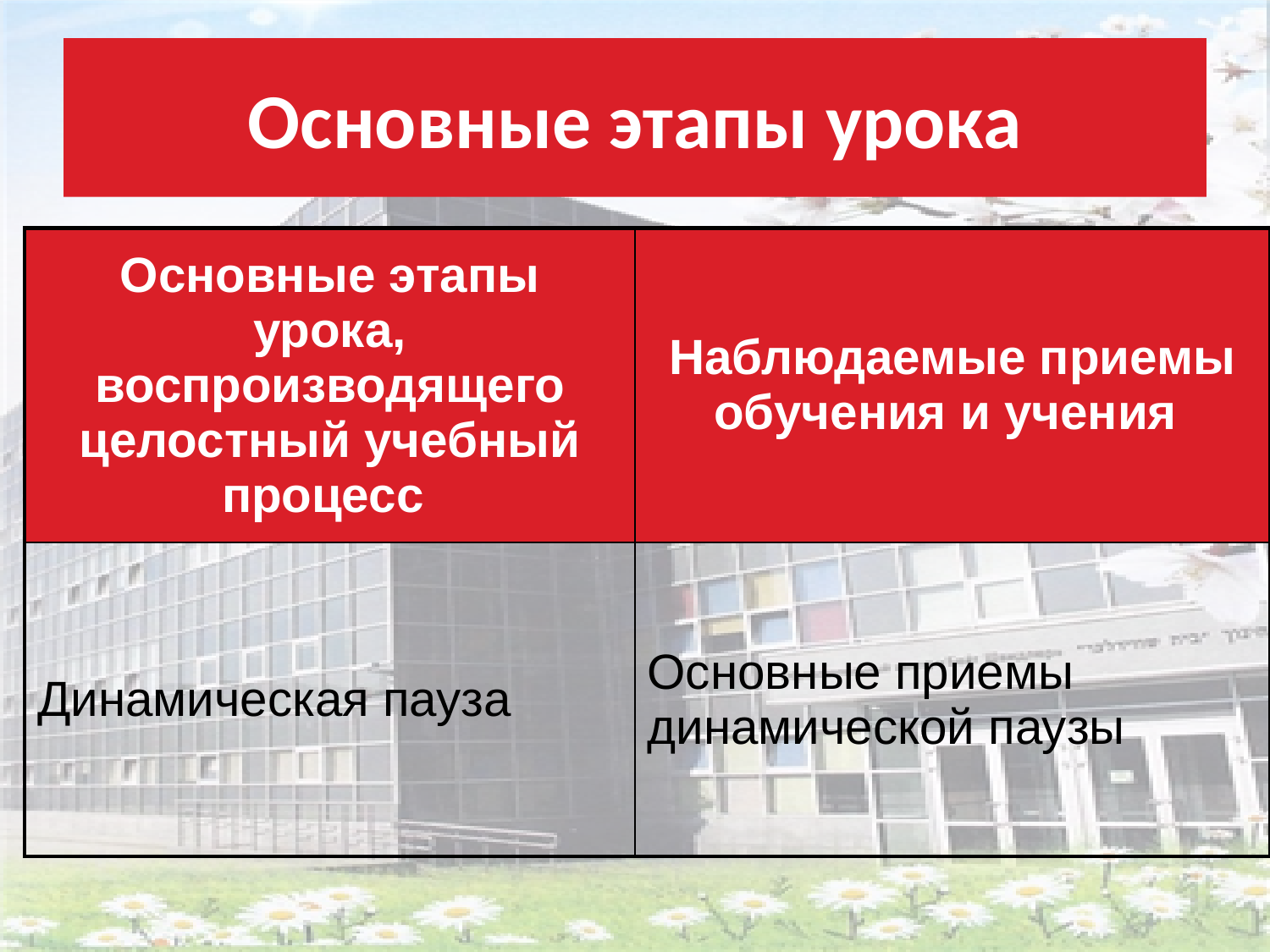

# Основные этапы урока
| Основные этапы урока, воспроизводящего целостный учебный процесс | Наблюдаемые приемы обучения и учения |
| --- | --- |
| Динамическая пауза | Основные приемы динамической паузы |